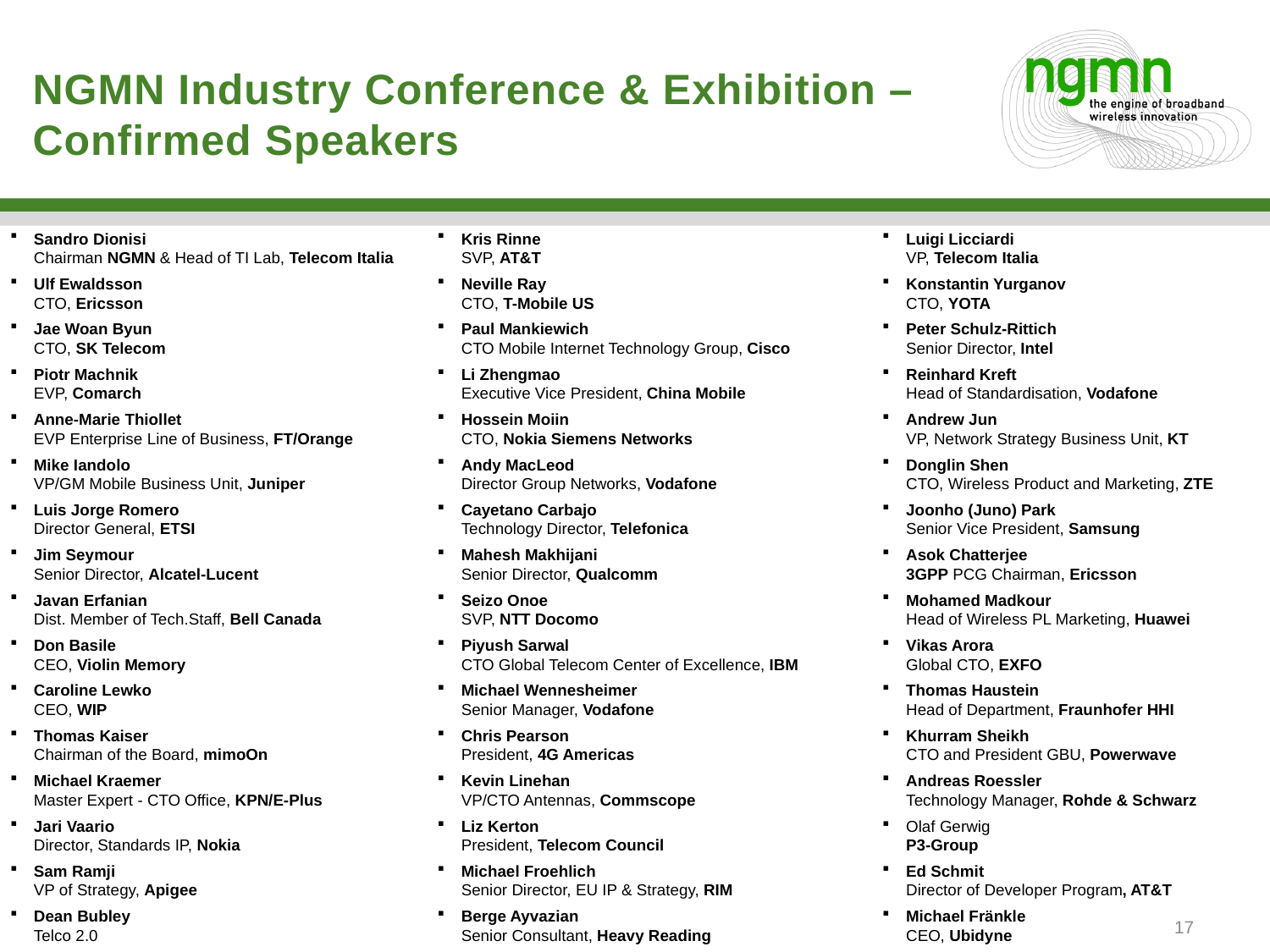

# NGMN Industry Conference & Exhibition – Confirmed Speakers
Sandro Dionisi
Chairman NGMN & Head of TI Lab, Telecom Italia
Ulf Ewaldsson
CTO, Ericsson
Jae Woan Byun
CTO, SK Telecom
Piotr Machnik
EVP, Comarch
Anne-Marie Thiollet
EVP Enterprise Line of Business, FT/Orange
Mike Iandolo
VP/GM Mobile Business Unit, Juniper
Luis Jorge Romero
Director General, ETSI
Jim Seymour
Senior Director, Alcatel-Lucent
Javan Erfanian
Dist. Member of Tech.Staff, Bell Canada
Don Basile
CEO, Violin Memory
Caroline Lewko
CEO, WIP
Thomas Kaiser
Chairman of the Board, mimoOn
Michael Kraemer
Master Expert - CTO Office, KPN/E-Plus
Jari Vaario
Director, Standards IP, Nokia
Sam Ramji
VP of Strategy, Apigee
Dean Bubley
Telco 2.0
Kris Rinne
SVP, AT&T
Neville Ray
CTO, T-Mobile US
Paul Mankiewich
CTO Mobile Internet Technology Group, Cisco
Li Zhengmao
Executive Vice President, China Mobile
Hossein Moiin
CTO, Nokia Siemens Networks
Andy MacLeod
Director Group Networks, Vodafone
Cayetano Carbajo
Technology Director, Telefonica
Mahesh Makhijani
Senior Director, Qualcomm
Seizo Onoe
SVP, NTT Docomo
Piyush Sarwal
CTO Global Telecom Center of Excellence, IBM
Michael Wennesheimer
Senior Manager, Vodafone
Chris Pearson
President, 4G Americas
Kevin Linehan
VP/CTO Antennas, Commscope
Liz Kerton
President, Telecom Council
Michael Froehlich
Senior Director, EU IP & Strategy, RIM
Berge Ayvazian
Senior Consultant, Heavy Reading
Luigi Licciardi
VP, Telecom Italia
Konstantin Yurganov
CTO, YOTA
Peter Schulz-Rittich
Senior Director, Intel
Reinhard Kreft
Head of Standardisation, Vodafone
Andrew Jun
VP, Network Strategy Business Unit, KT
Donglin Shen
CTO, Wireless Product and Marketing, ZTE
Joonho (Juno) Park
Senior Vice President, Samsung
Asok Chatterjee
3GPP PCG Chairman, Ericsson
Mohamed Madkour
Head of Wireless PL Marketing, Huawei
Vikas Arora
Global CTO, EXFO
Thomas Haustein
Head of Department, Fraunhofer HHI
Khurram Sheikh
CTO and President GBU, Powerwave
Andreas Roessler
Technology Manager, Rohde & Schwarz
Olaf Gerwig
P3-Group
Ed Schmit
Director of Developer Program, AT&T
Michael Fränkle
CEO, Ubidyne
17